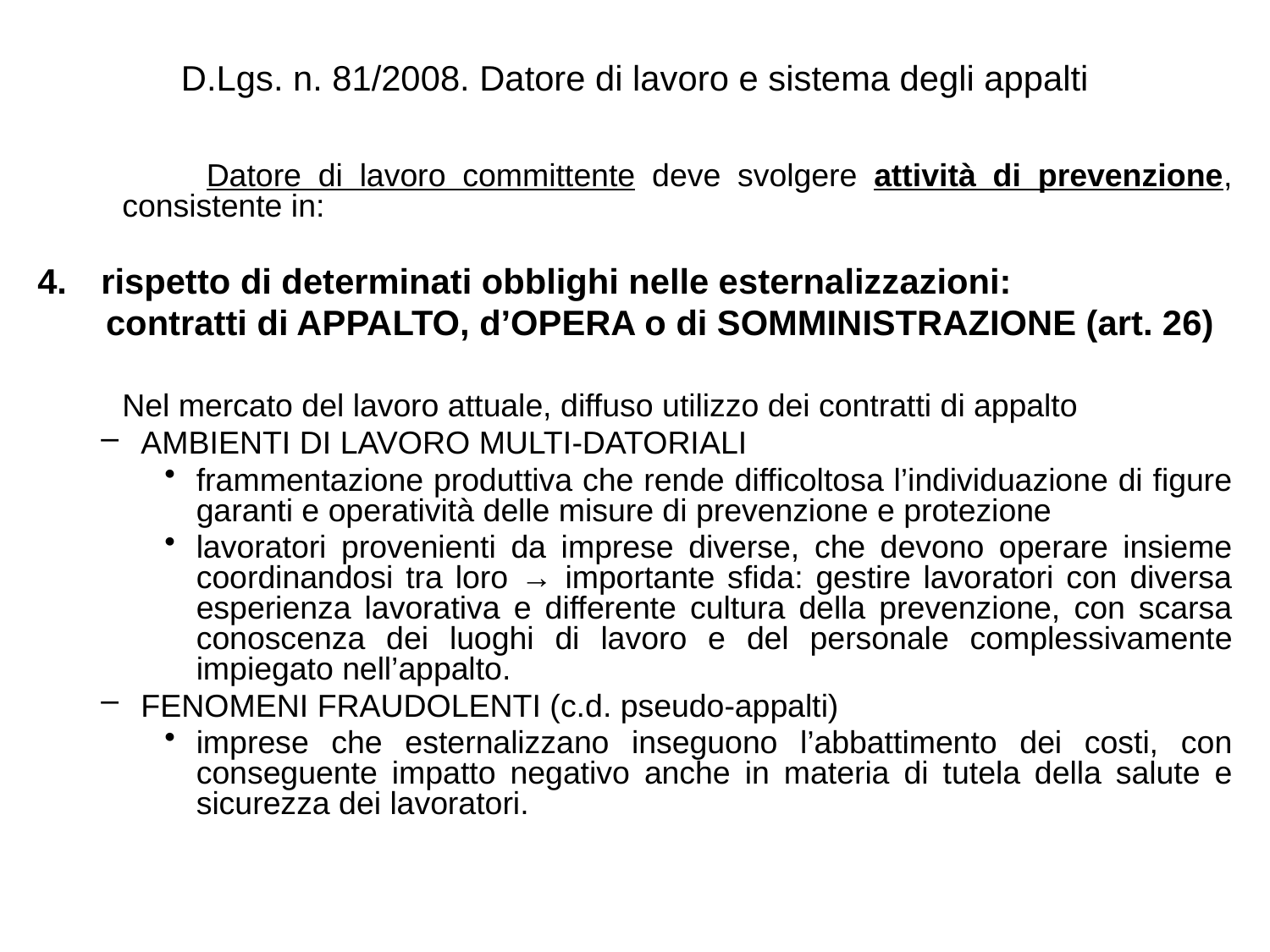

# D.Lgs. n. 81/2008. Datore di lavoro e sistema degli appalti
          Datore di lavoro committente deve svolgere attività di prevenzione, consistente in:

rispetto di determinati obblighi nelle esternalizzazioni:
       contratti di APPALTO, d’OPERA o di SOMMINISTRAZIONE (art. 26)

	Nel mercato del lavoro attuale, diffuso utilizzo dei contratti di appalto
AMBIENTI DI LAVORO MULTI-DATORIALI
frammentazione produttiva che rende difficoltosa l’individuazione di figure garanti e operatività delle misure di prevenzione e protezione
lavoratori provenienti da imprese diverse, che devono operare insieme coordinandosi tra loro → importante sfida: gestire lavoratori con diversa esperienza lavorativa e differente cultura della prevenzione, con scarsa conoscenza dei luoghi di lavoro e del personale complessivamente impiegato nell’appalto.
FENOMENI FRAUDOLENTI (c.d. pseudo-appalti)
imprese che esternalizzano inseguono l’abbattimento dei costi, con conseguente impatto negativo anche in materia di tutela della salute e sicurezza dei lavoratori.